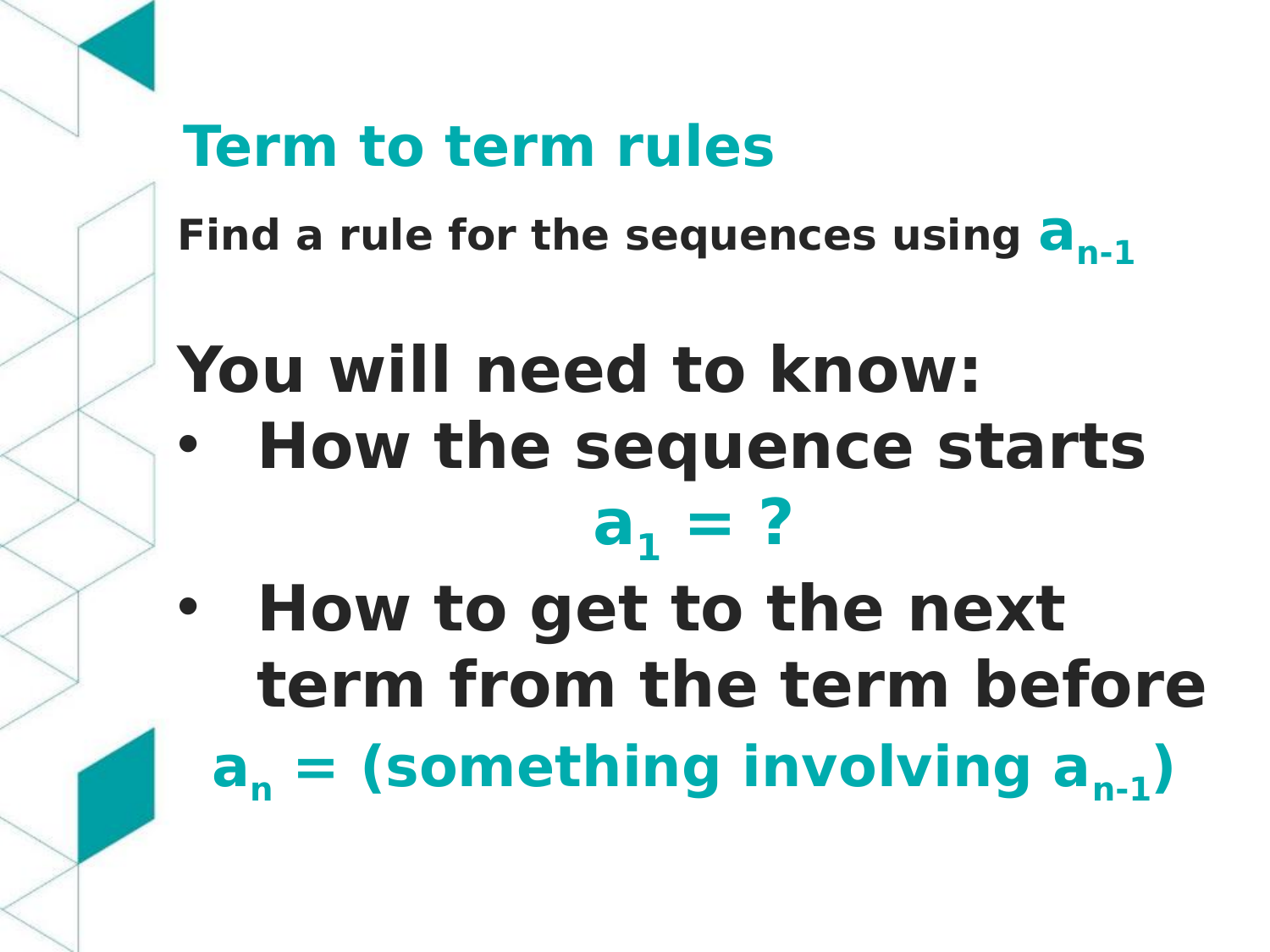

Term to term rules
Find a rule for the sequences using an-1
You will need to know:
How the sequence starts
a1 = ?
How to get to the next term from the term before
an = (something involving an-1)